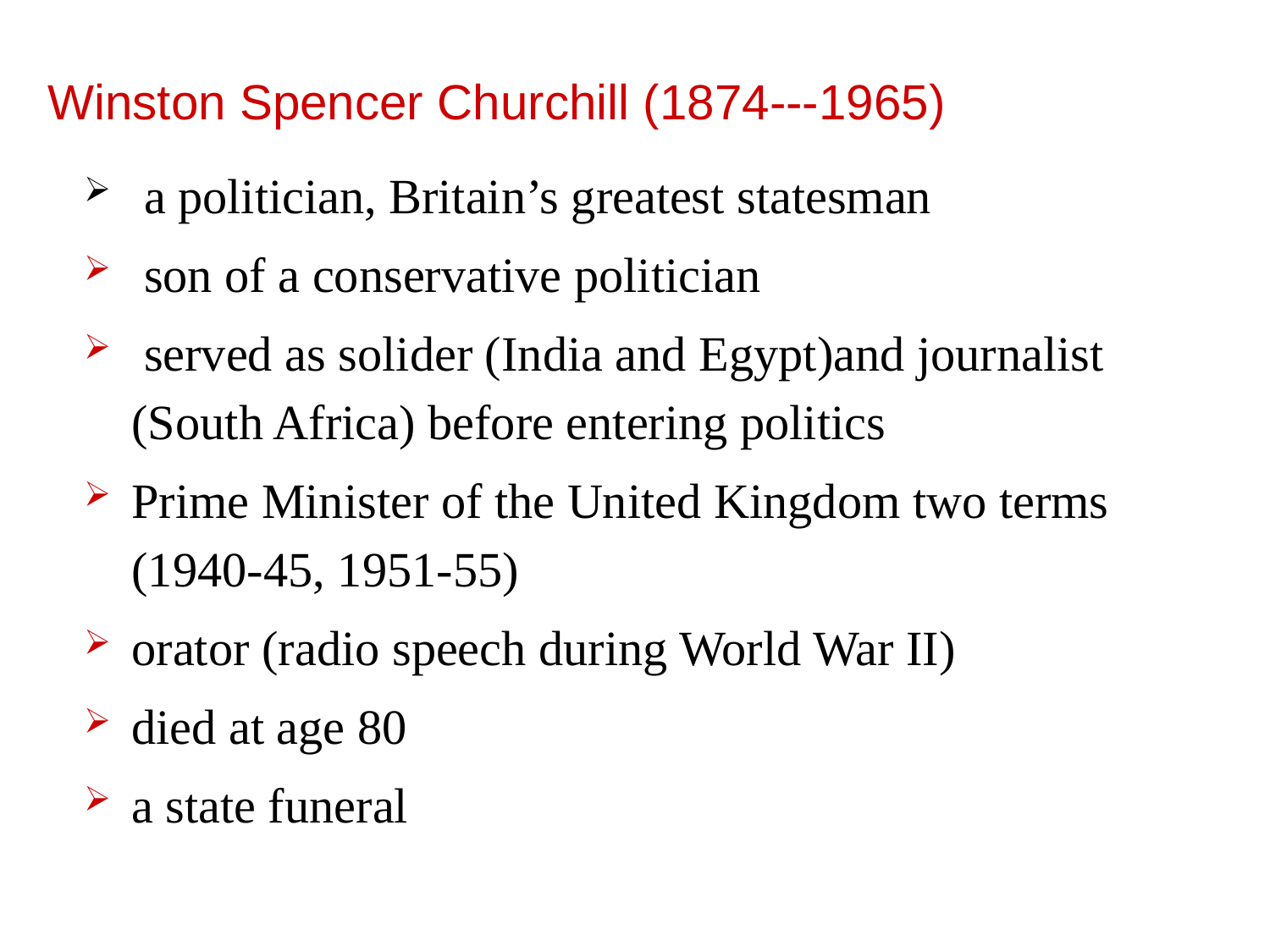

# Winston Spencer Churchill (1874---1965)
 a politician, Britain’s greatest statesman
 son of a conservative politician
 served as solider (India and Egypt)and journalist (South Africa) before entering politics
Prime Minister of the United Kingdom two terms (1940-45, 1951-55)
orator (radio speech during World War II)
died at age 80
a state funeral